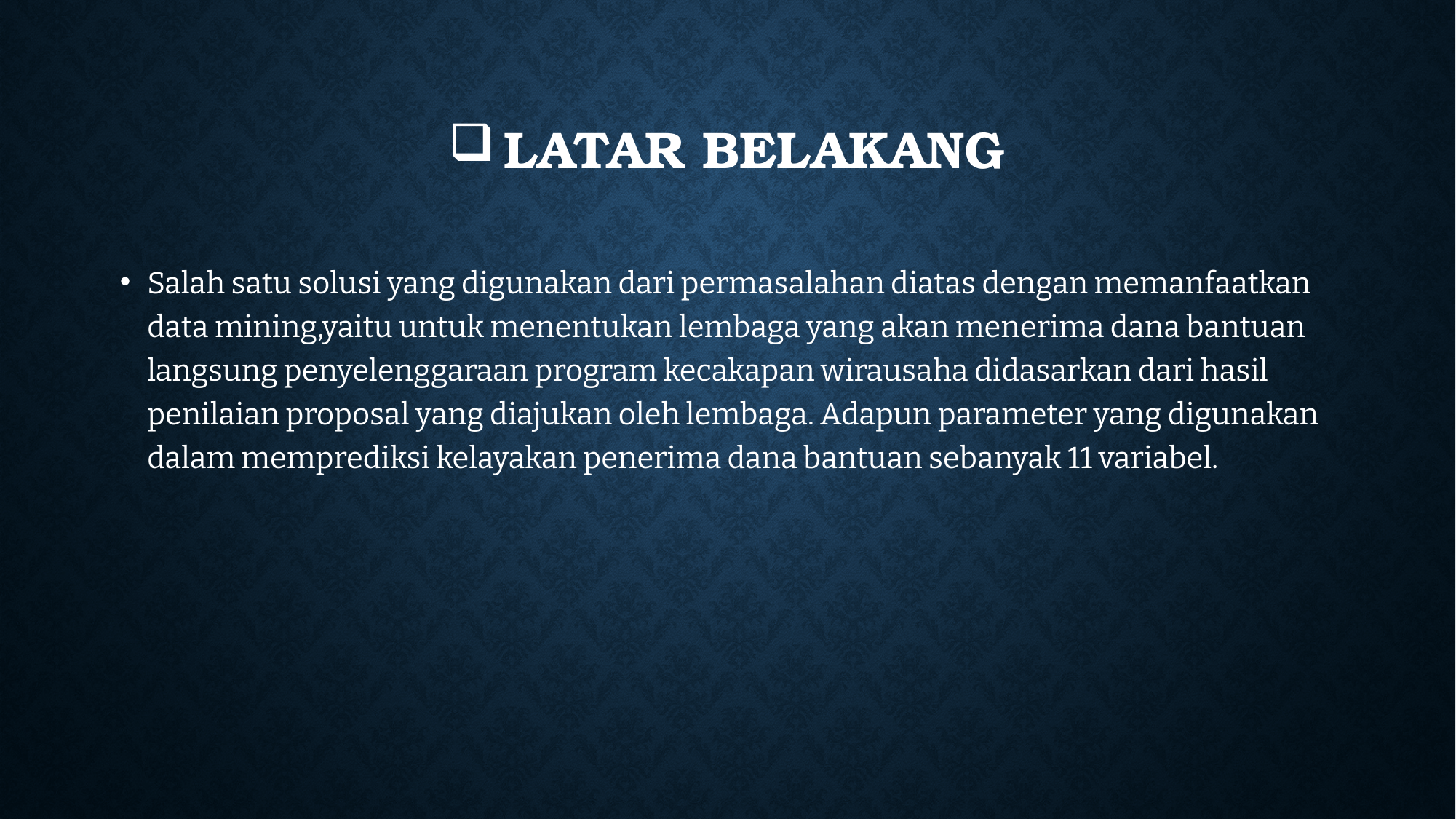

# Latar Belakang
Salah satu solusi yang digunakan dari permasalahan diatas dengan memanfaatkan data mining,yaitu untuk menentukan lembaga yang akan menerima dana bantuan langsung penyelenggaraan program kecakapan wirausaha didasarkan dari hasil penilaian proposal yang diajukan oleh lembaga. Adapun parameter yang digunakan dalam memprediksi kelayakan penerima dana bantuan sebanyak 11 variabel.